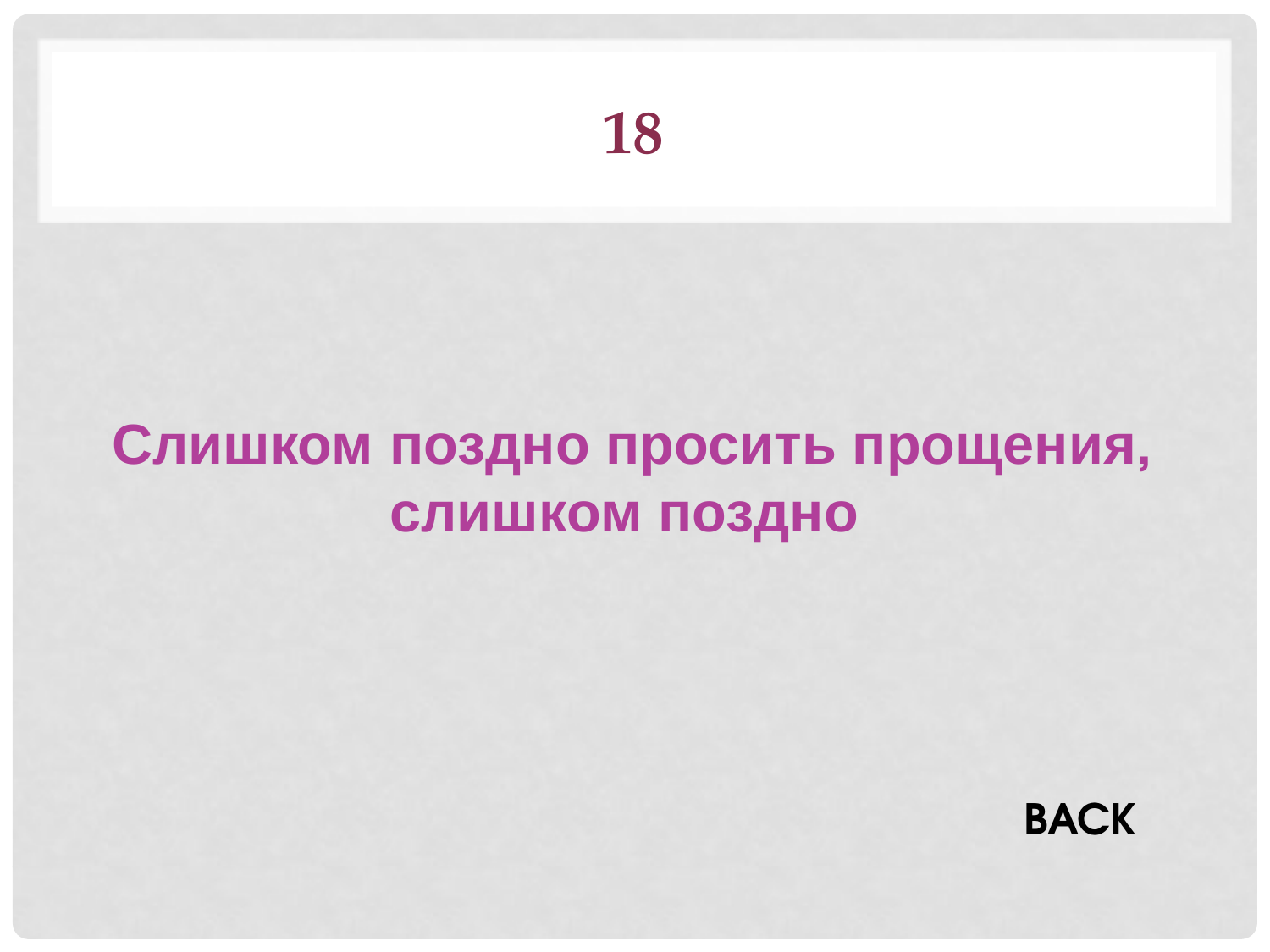

# 18

Слишком поздно просить прощения, слишком поздно
BACK